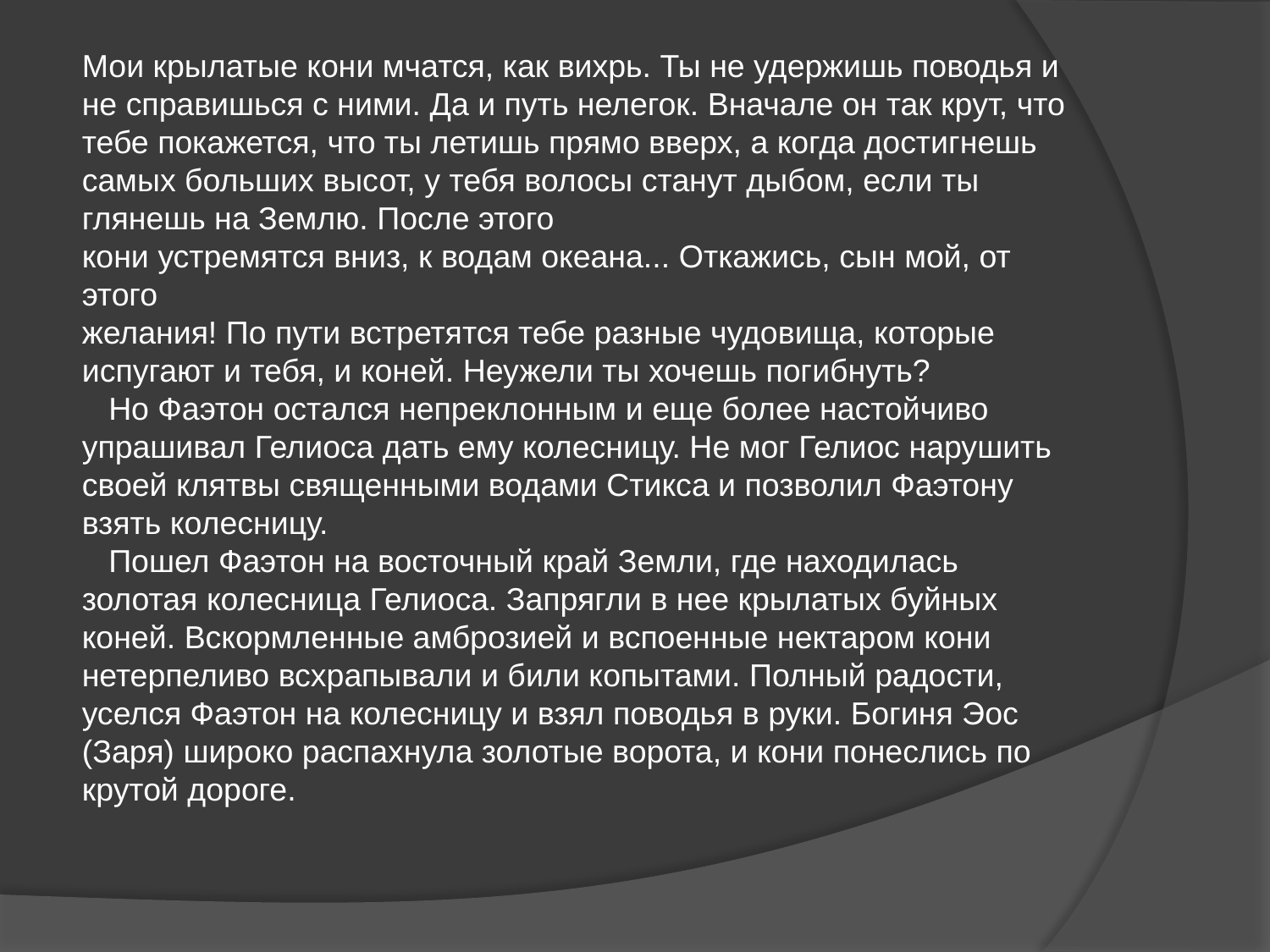

Мои крылатые кони мчатся, как вихрь. Ты не удержишь поводья и не справишься с ними. Да и путь нелегок. Вначале он так крут, что тебе покажется, что ты летишь прямо вверх, а когда достигнешь самых больших высот, у тебя волосы станут дыбом, если ты глянешь на Землю. После этого
кони устремятся вниз, к водам океана... Откажись, сын мой, от этого
желания! По пути встретятся тебе разные чудовища, которые испугают и тебя, и коней. Неужели ты хочешь погибнуть?
   Но Фаэтон остался непреклонным и еще более настойчиво упрашивал Гелиоса дать ему колесницу. Не мог Гелиос нарушить своей клятвы священными водами Стикса и позволил Фаэтону взять колесницу.
   Пошел Фаэтон на восточный край Земли, где находилась золотая колесница Гелиоса. Запрягли в нее крылатых буйных коней. Вскормленные амброзией и вспоенные нектаром кони нетерпеливо всхрапывали и били копытами. Полный радости, уселся Фаэтон на колесницу и взял поводья в руки. Богиня Эос (Заря) широко распахнула золотые ворота, и кони понеслись по крутой дороге.